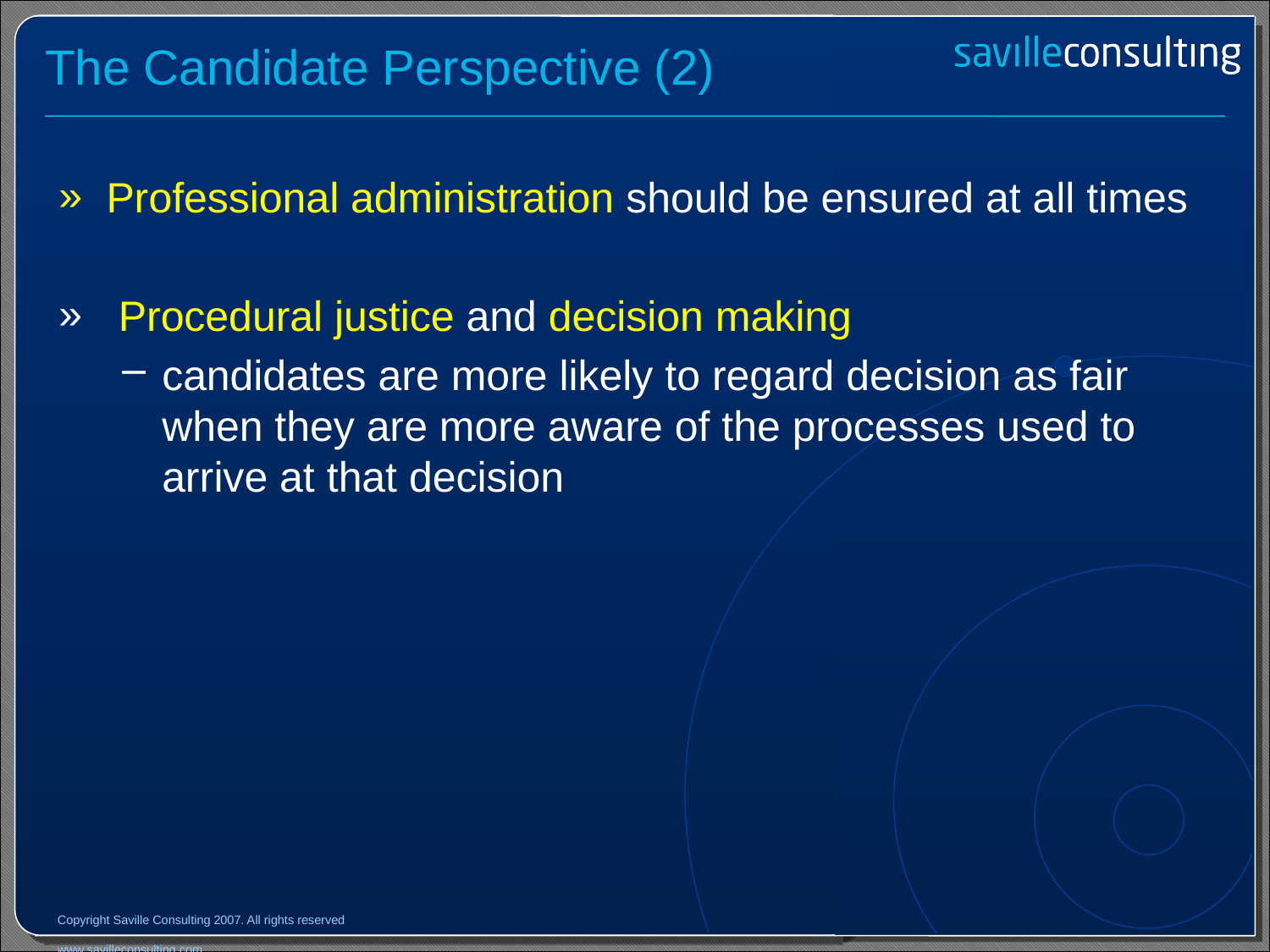

# The Candidate Perspective (2)
Professional administration should be ensured at all times

 Procedural justice and decision making
candidates are more likely to regard decision as fair when they are more aware of the processes used to arrive at that decision